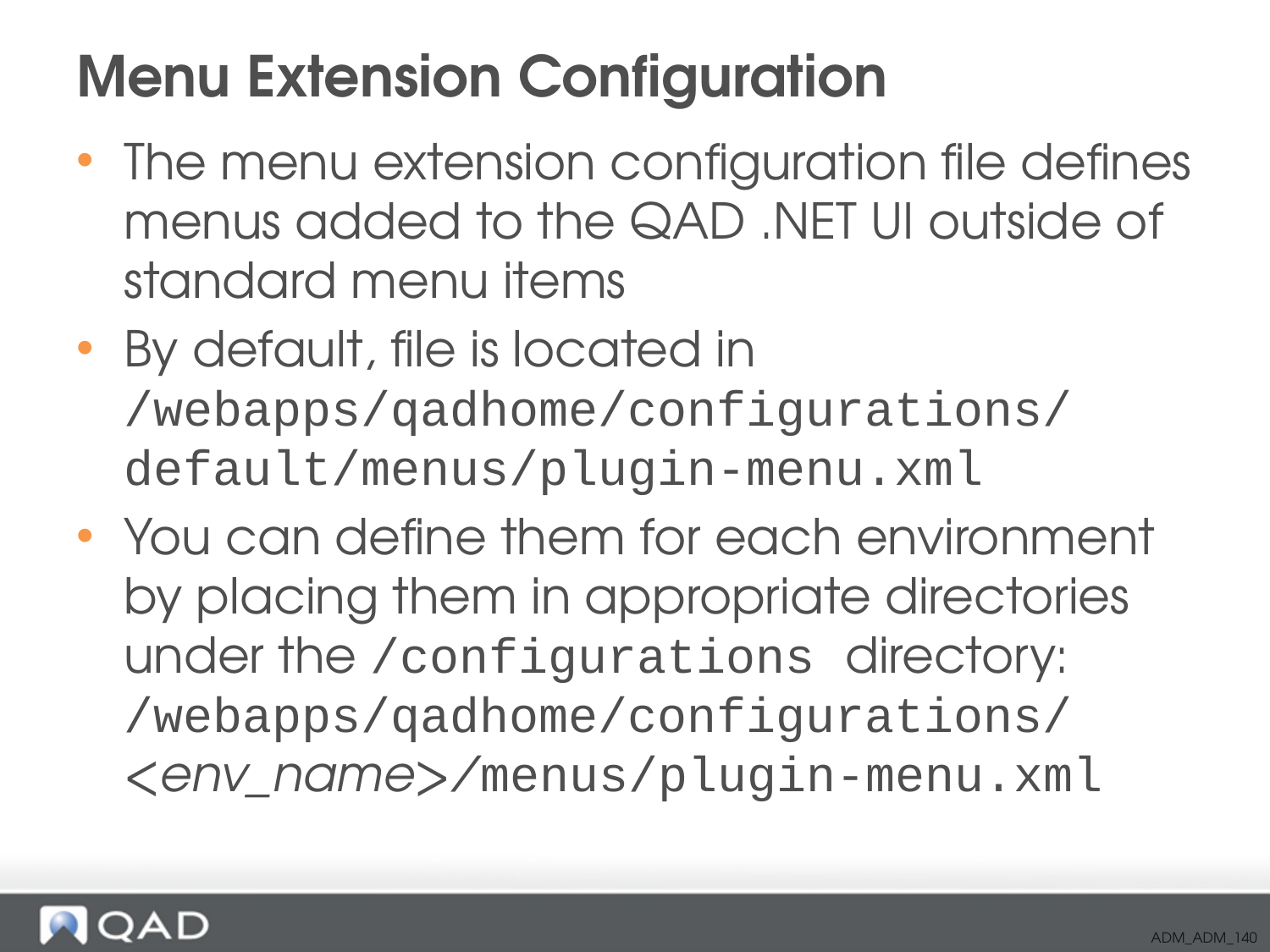

# Menu Extension Configuration
The menu extension configuration file defines menus added to the QAD .NET UI outside of standard menu items
By default, file is located in /webapps/qadhome/configurations/
default/menus/plugin-menu.xml
You can define them for each environment by placing them in appropriate directories under the /configurations directory: /webapps/qadhome/configurations/ <env_name>/menus/plugin-menu.xml

ADM_ADM_140